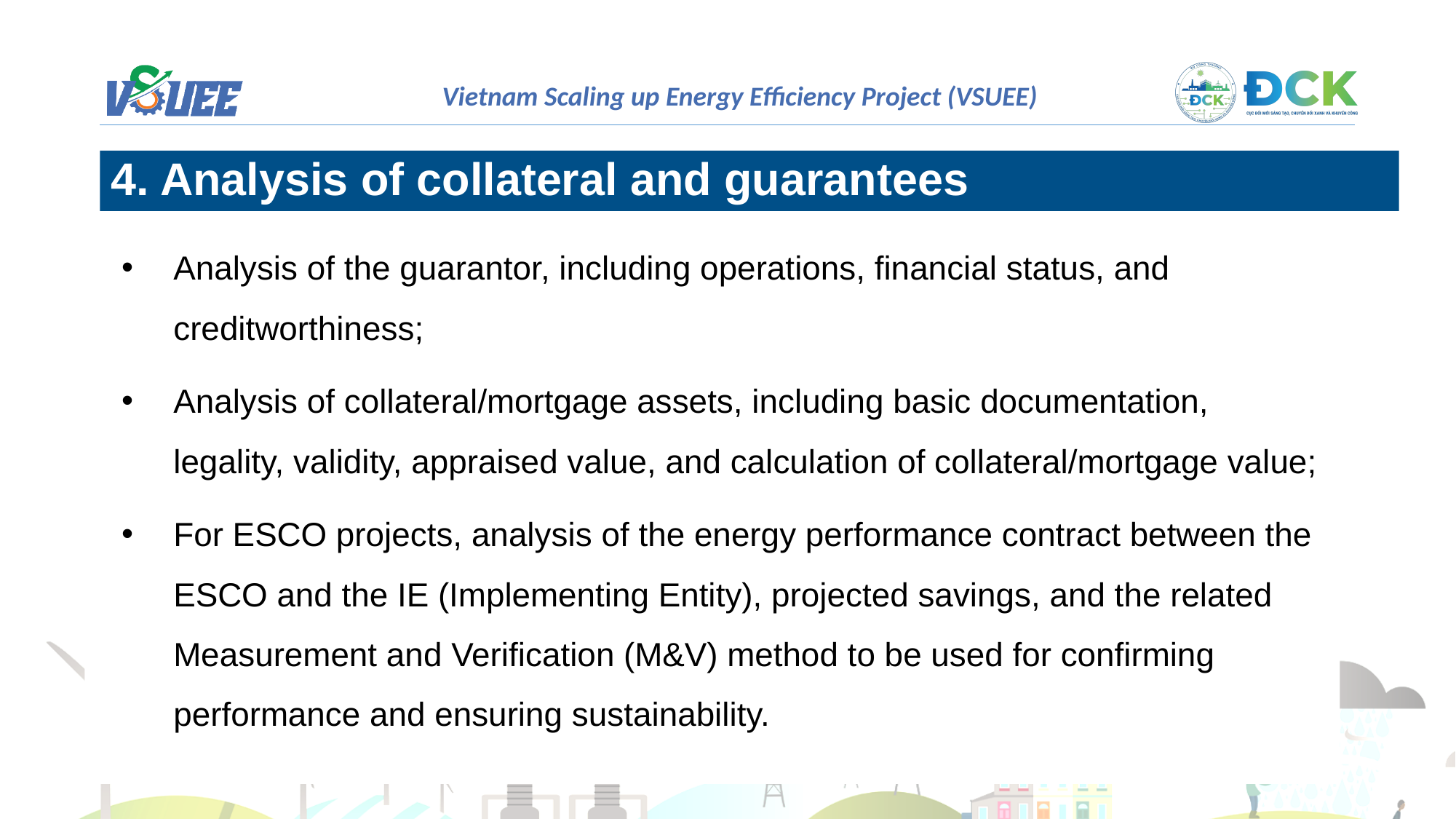

4. Analysis of collateral and guarantees
Analysis of the guarantor, including operations, financial status, and creditworthiness;
Analysis of collateral/mortgage assets, including basic documentation, legality, validity, appraised value, and calculation of collateral/mortgage value;
For ESCO projects, analysis of the energy performance contract between the ESCO and the IE (Implementing Entity), projected savings, and the related Measurement and Verification (M&V) method to be used for confirming performance and ensuring sustainability.